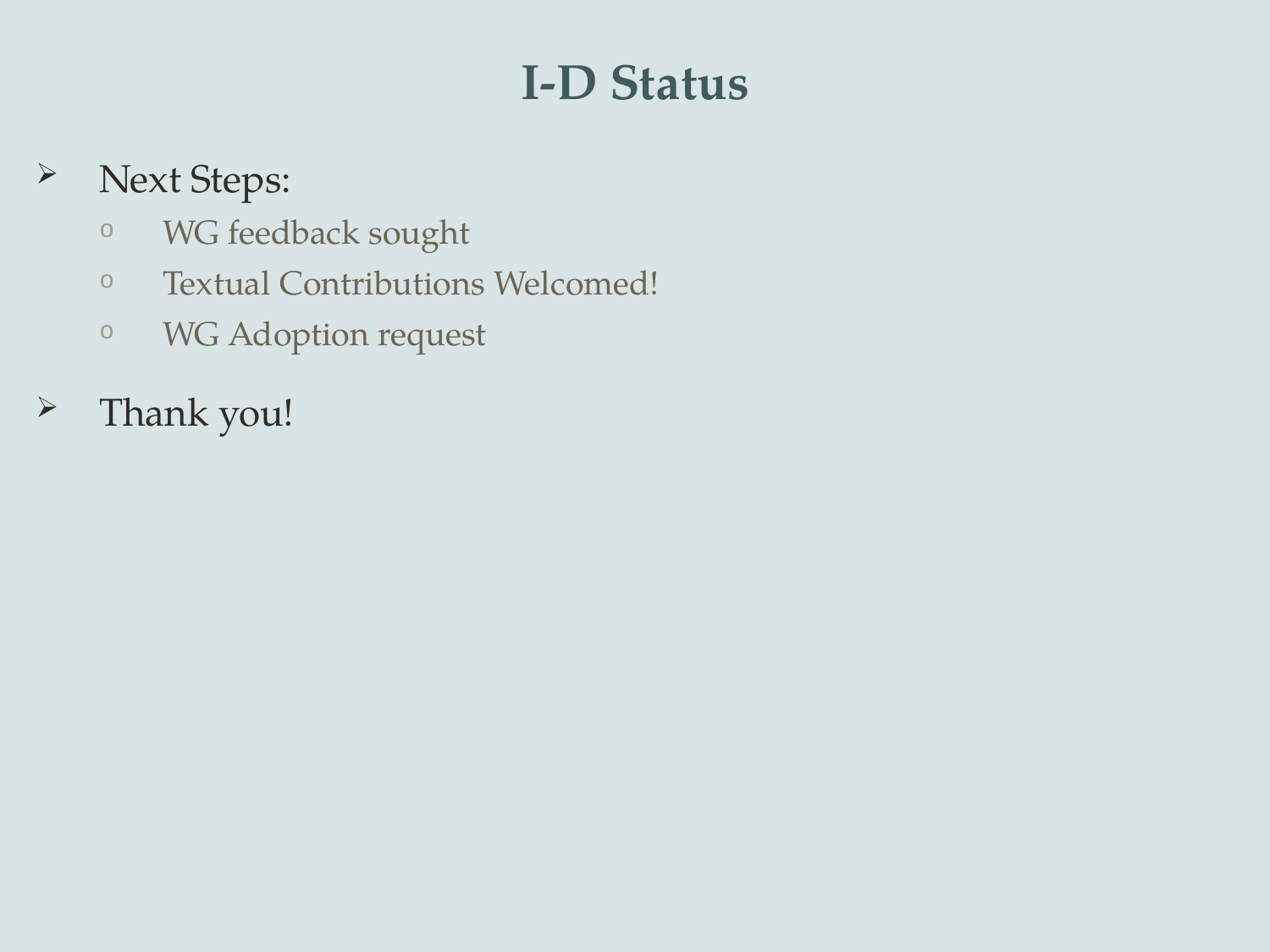

# I-D Status
Next Steps:
WG feedback sought
Textual Contributions Welcomed!
WG Adoption request
Thank you!